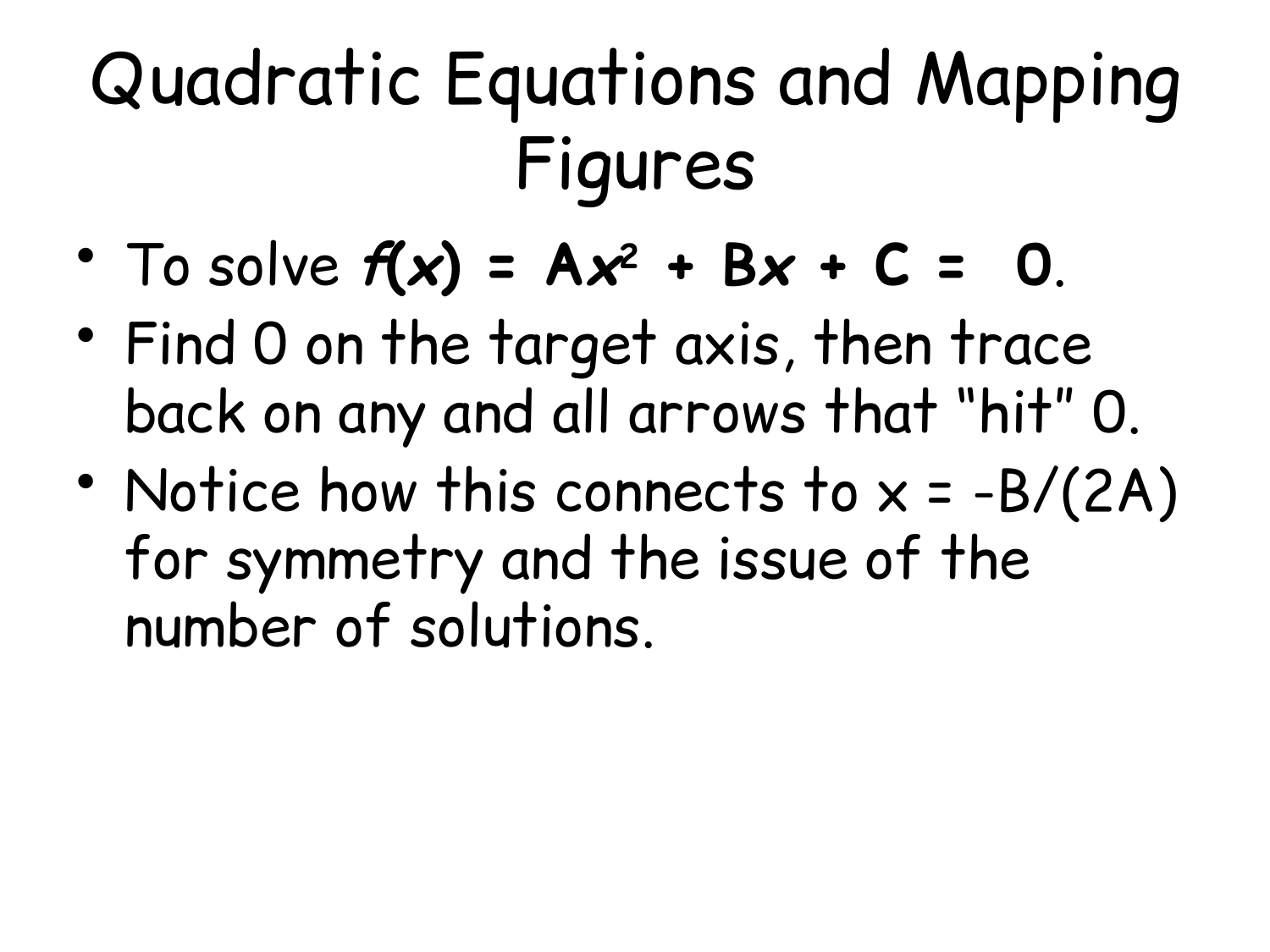

# Quadratic Equations and Mapping Figures
To solve f(x) = Ax2 + Bx + C =  0.
Find 0 on the target axis, then trace back on any and all arrows that “hit” 0.
Notice how this connects to x = -B/(2A) for symmetry and the issue of the number of solutions.